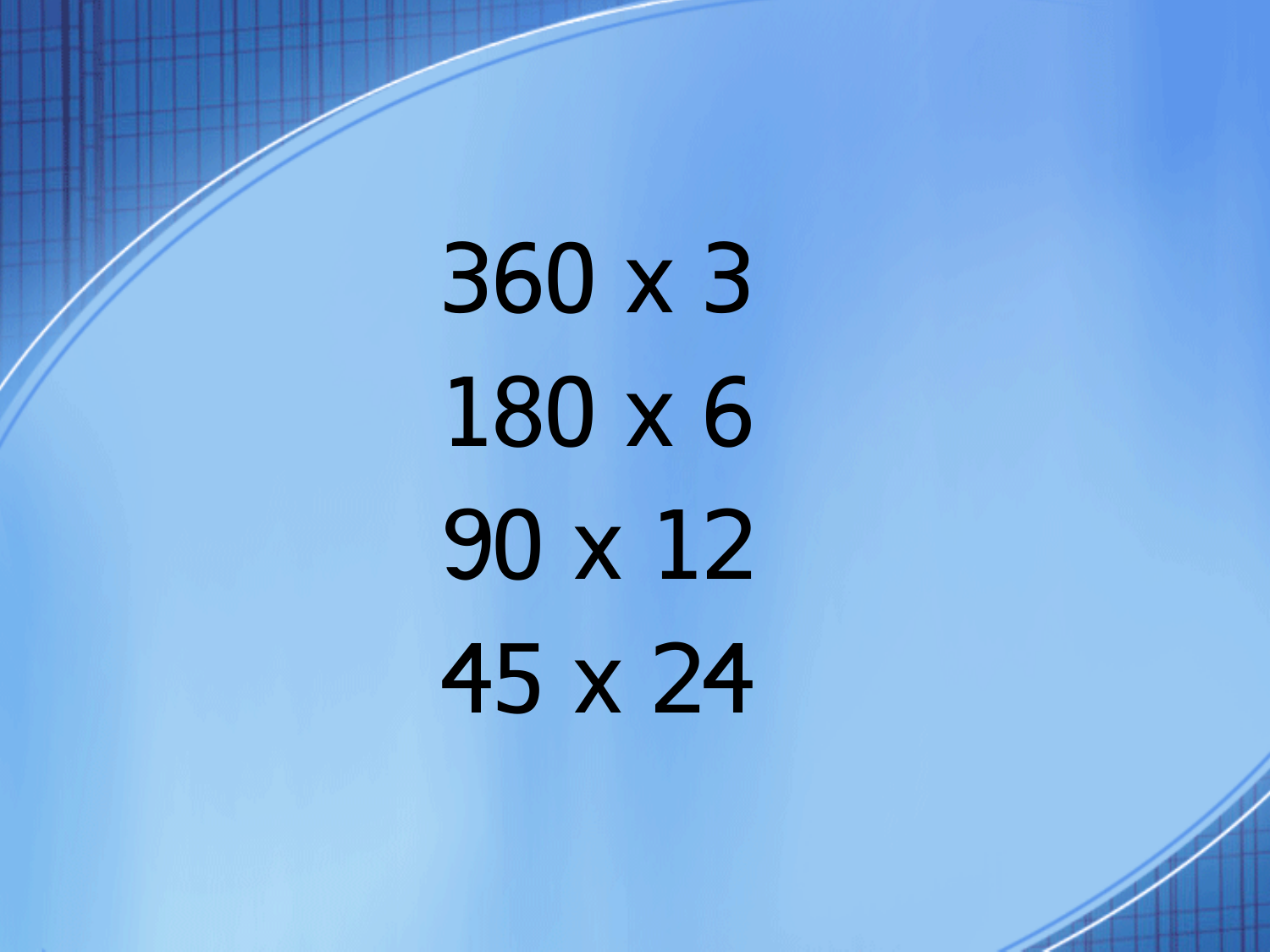

360 x 3
180 x 6
90 x 12
45 x 24